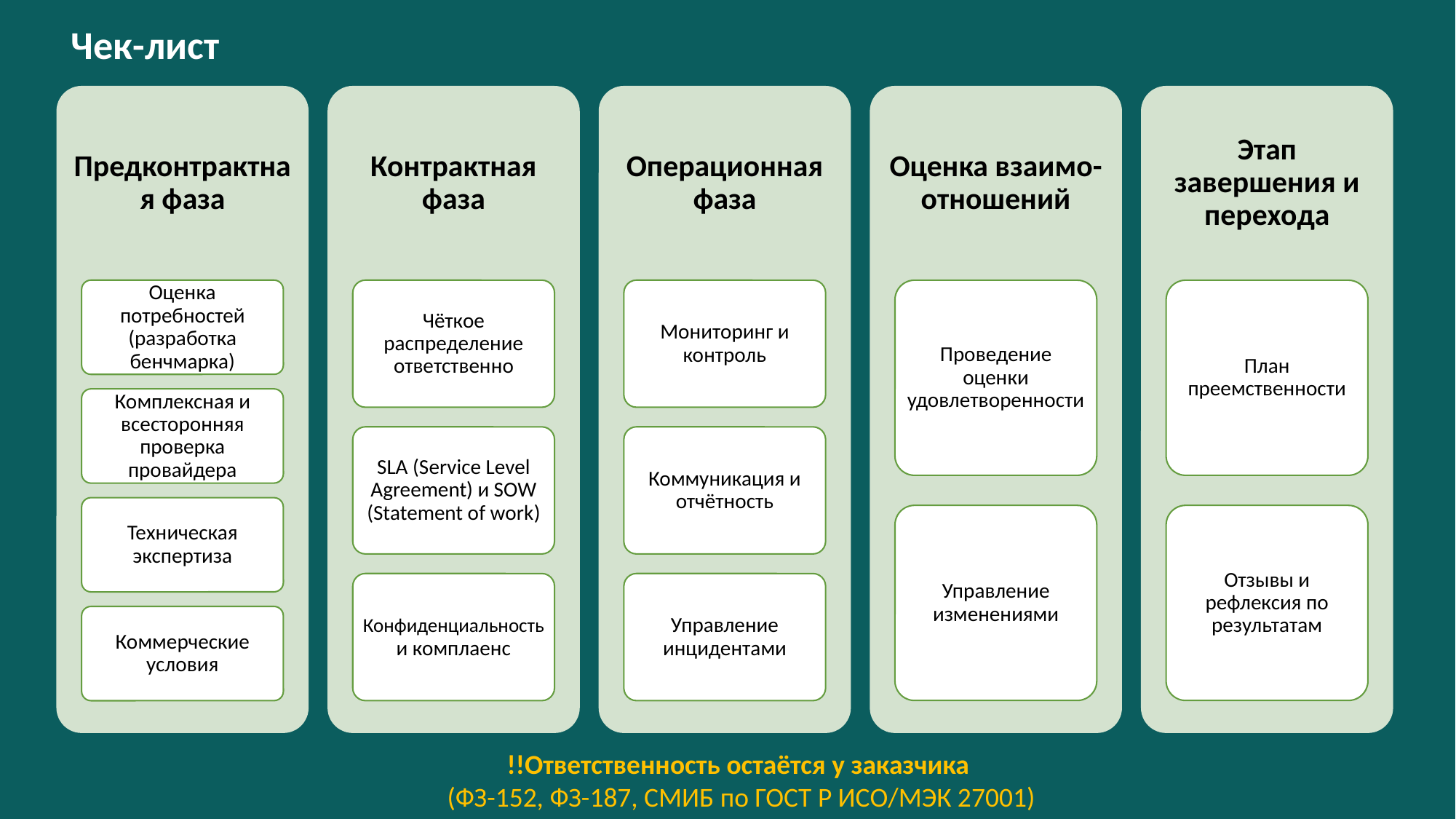

# Чек-лист
Предконтрактная фаза
Оценка потребностей (разработка бенчмарка)
Комплексная и всесторонняя проверка провайдера
Техническая экспертиза
Коммерческие условия
Контрактная фаза
Чёткое распределение ответственно
SLA (Service Level Agreement) и SOW (Statement of work)
Конфиденциальность и комплаенс
Операционная фаза
Мониторинг и контроль
Коммуникация и отчётность
Управление инцидентами
Оценка взаимо-отношений
Проведение оценки удовлетворенности
Управление изменениями
Этап завершения и перехода
План преемственности
Отзывы и рефлексия по результатам
!!Ответственность остаётся у заказчика
(ФЗ-152, ФЗ-187, СМИБ по ГОСТ Р ИСО/МЭК 27001)